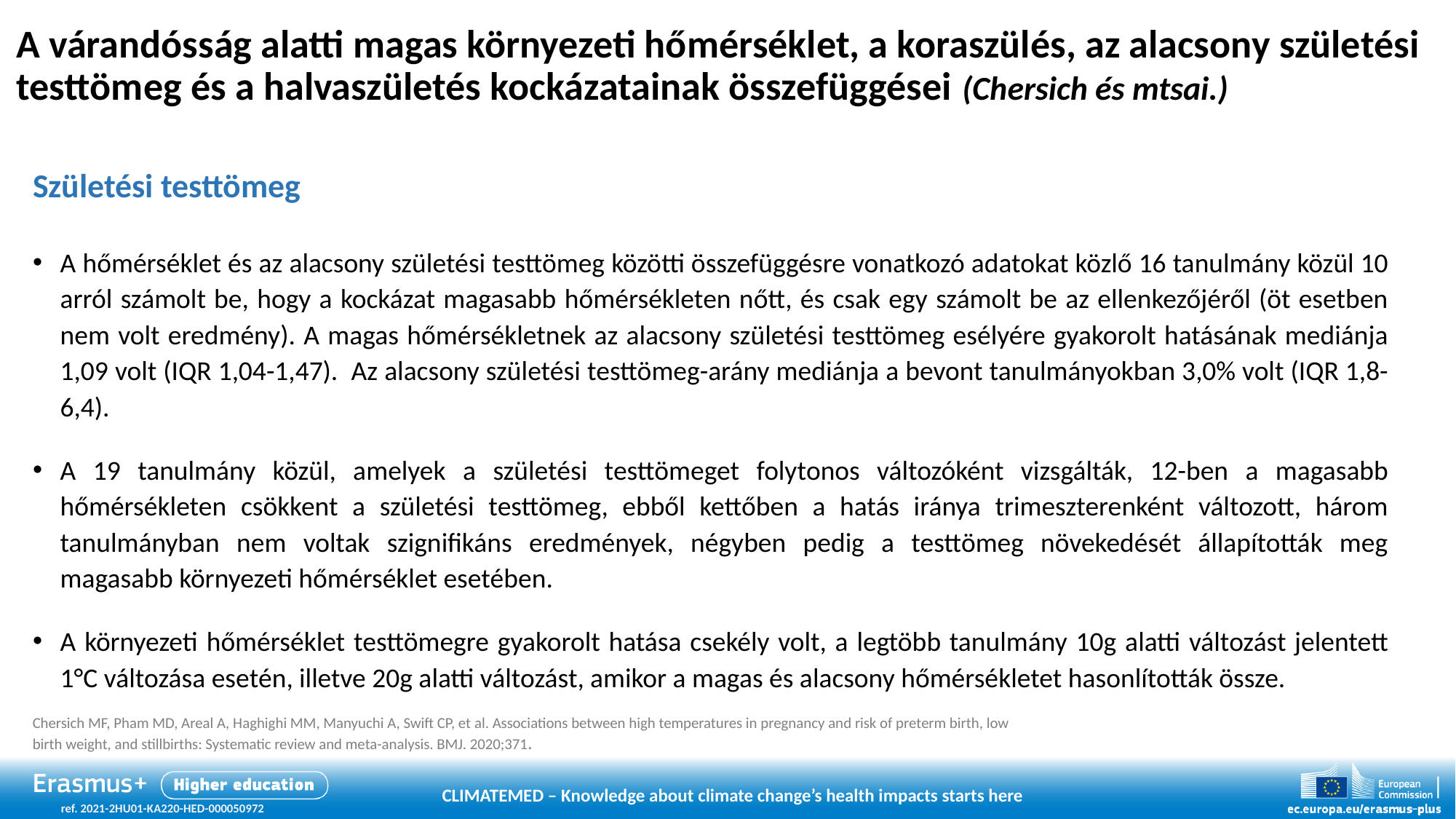

# A várandósság alatti magas környezeti hőmérséklet, a koraszülés, az alacsony születési testtömeg és a halvaszületés kockázatainak összefüggései (Chersich és mtsai.)
Születési testtömeg
A hőmérséklet és az alacsony születési testtömeg közötti összefüggésre vonatkozó adatokat közlő 16 tanulmány közül 10 arról számolt be, hogy a kockázat magasabb hőmérsékleten nőtt, és csak egy számolt be az ellenkezőjéről (öt esetben nem volt eredmény). A magas hőmérsékletnek az alacsony születési testtömeg esélyére gyakorolt hatásának mediánja 1,09 volt (IQR 1,04-1,47).  Az alacsony születési testtömeg-arány mediánja a bevont tanulmányokban 3,0% volt (IQR 1,8-6,4).
A 19 tanulmány közül, amelyek a születési testtömeget folytonos változóként vizsgálták, 12-ben a magasabb hőmérsékleten csökkent a születési testtömeg, ebből kettőben a hatás iránya trimeszterenként változott, három tanulmányban nem voltak szignifikáns eredmények, négyben pedig a testtömeg növekedését állapították meg magasabb környezeti hőmérséklet esetében.
A környezeti hőmérséklet testtömegre gyakorolt hatása csekély volt, a legtöbb tanulmány 10g alatti változást jelentett 1°C változása esetén, illetve 20g alatti változást, amikor a magas és alacsony hőmérsékletet hasonlították össze.
Chersich MF, Pham MD, Areal A, Haghighi MM, Manyuchi A, Swift CP, et al. Associations between high temperatures in pregnancy and risk of preterm birth, low birth weight, and stillbirths: Systematic review and meta-analysis. BMJ. 2020;371.